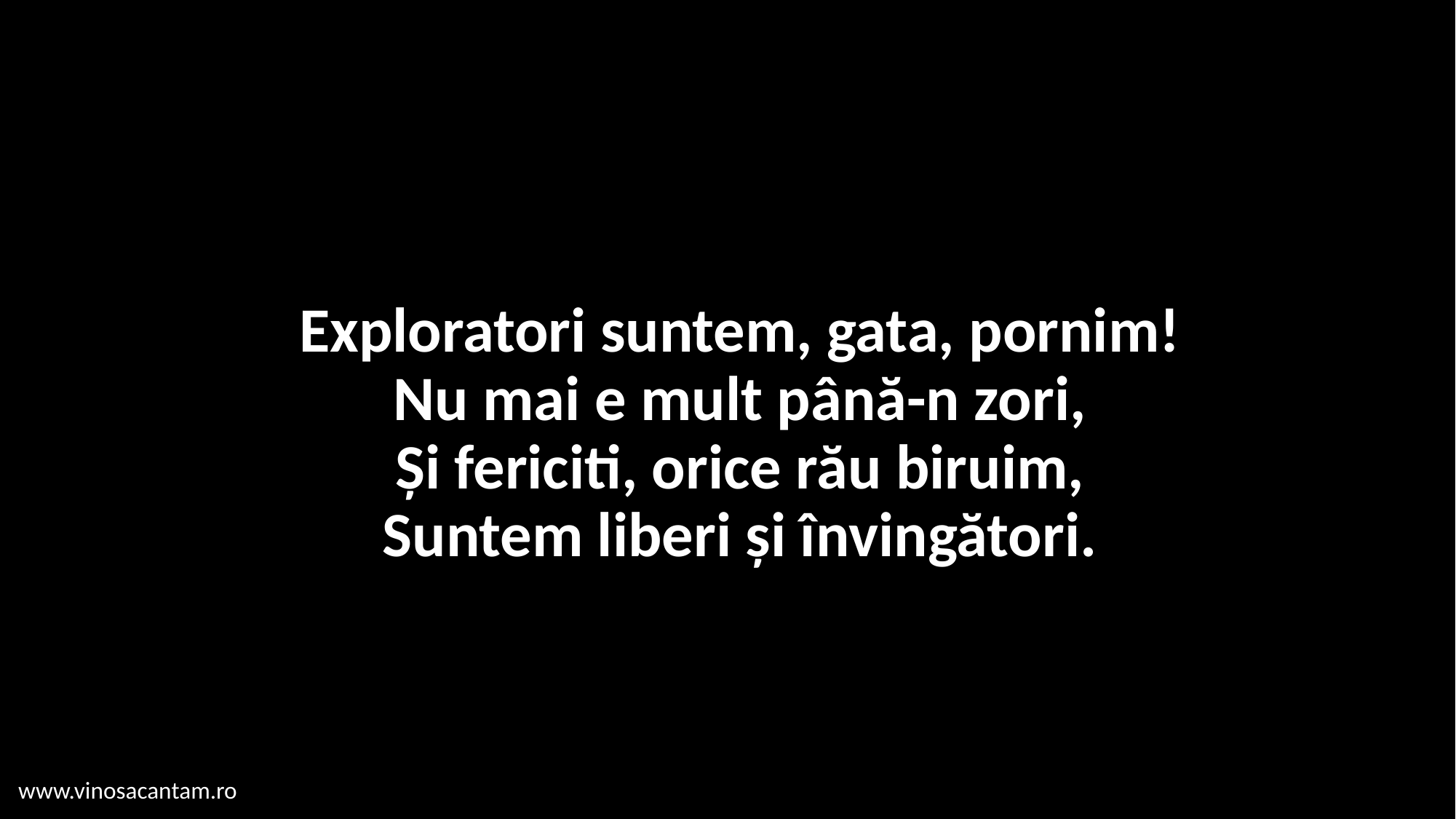

# Exploratori suntem, gata, pornim! Nu mai e mult până-n zori, Și fericiti, orice rău biruim, Suntem liberi și învingători.
www.vinosacantam.ro